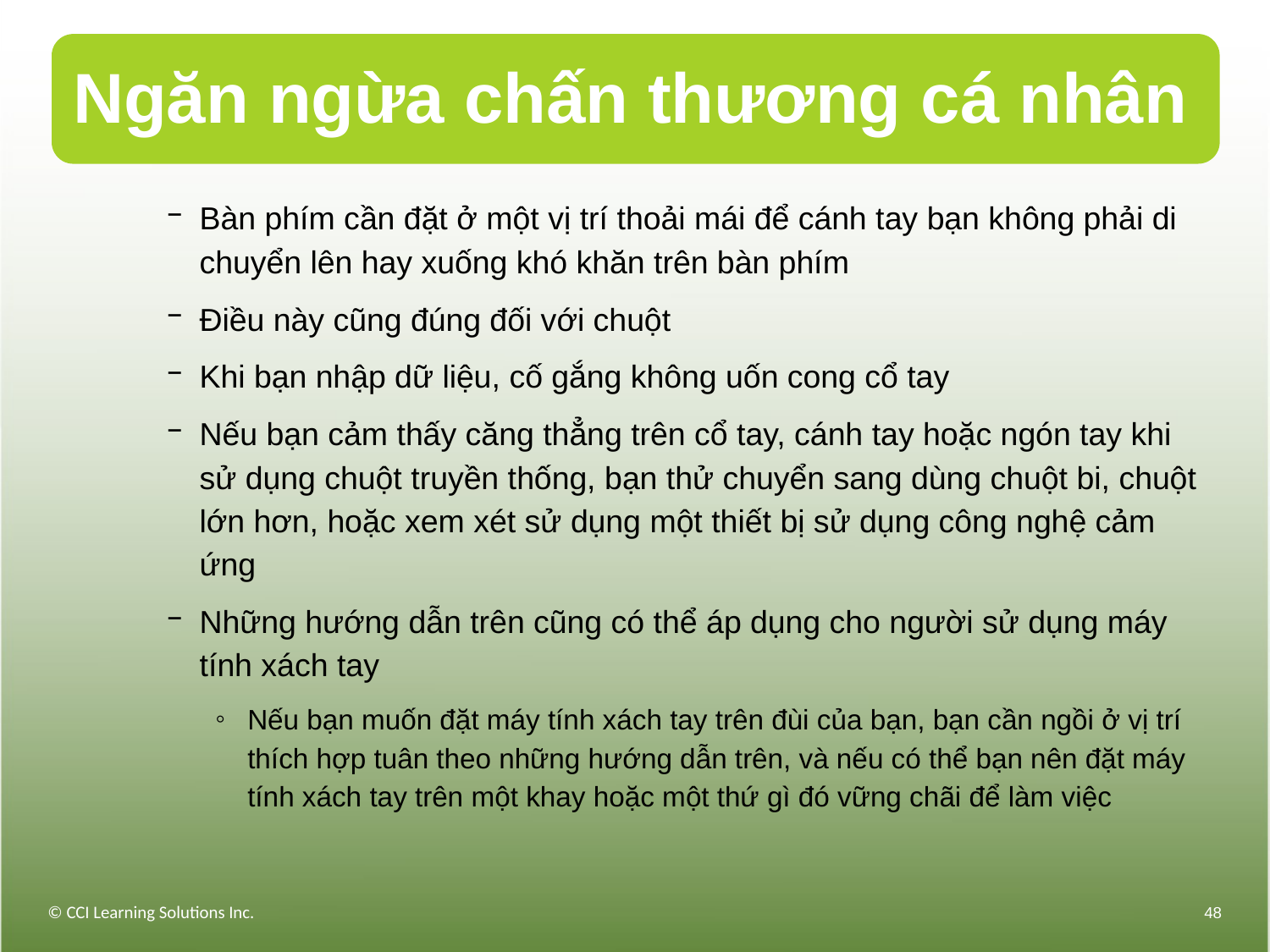

# Ngăn ngừa chấn thương cá nhân
Bàn phím cần đặt ở một vị trí thoải mái để cánh tay bạn không phải di chuyển lên hay xuống khó khăn trên bàn phím
Điều này cũng đúng đối với chuột
Khi bạn nhập dữ liệu, cố gắng không uốn cong cổ tay
Nếu bạn cảm thấy căng thẳng trên cổ tay, cánh tay hoặc ngón tay khi sử dụng chuột truyền thống, bạn thử chuyển sang dùng chuột bi, chuột lớn hơn, hoặc xem xét sử dụng một thiết bị sử dụng công nghệ cảm ứng
Những hướng dẫn trên cũng có thể áp dụng cho người sử dụng máy tính xách tay
Nếu bạn muốn đặt máy tính xách tay trên đùi của bạn, bạn cần ngồi ở vị trí thích hợp tuân theo những hướng dẫn trên, và nếu có thể bạn nên đặt máy tính xách tay trên một khay hoặc một thứ gì đó vững chãi để làm việc
© CCI Learning Solutions Inc.
48